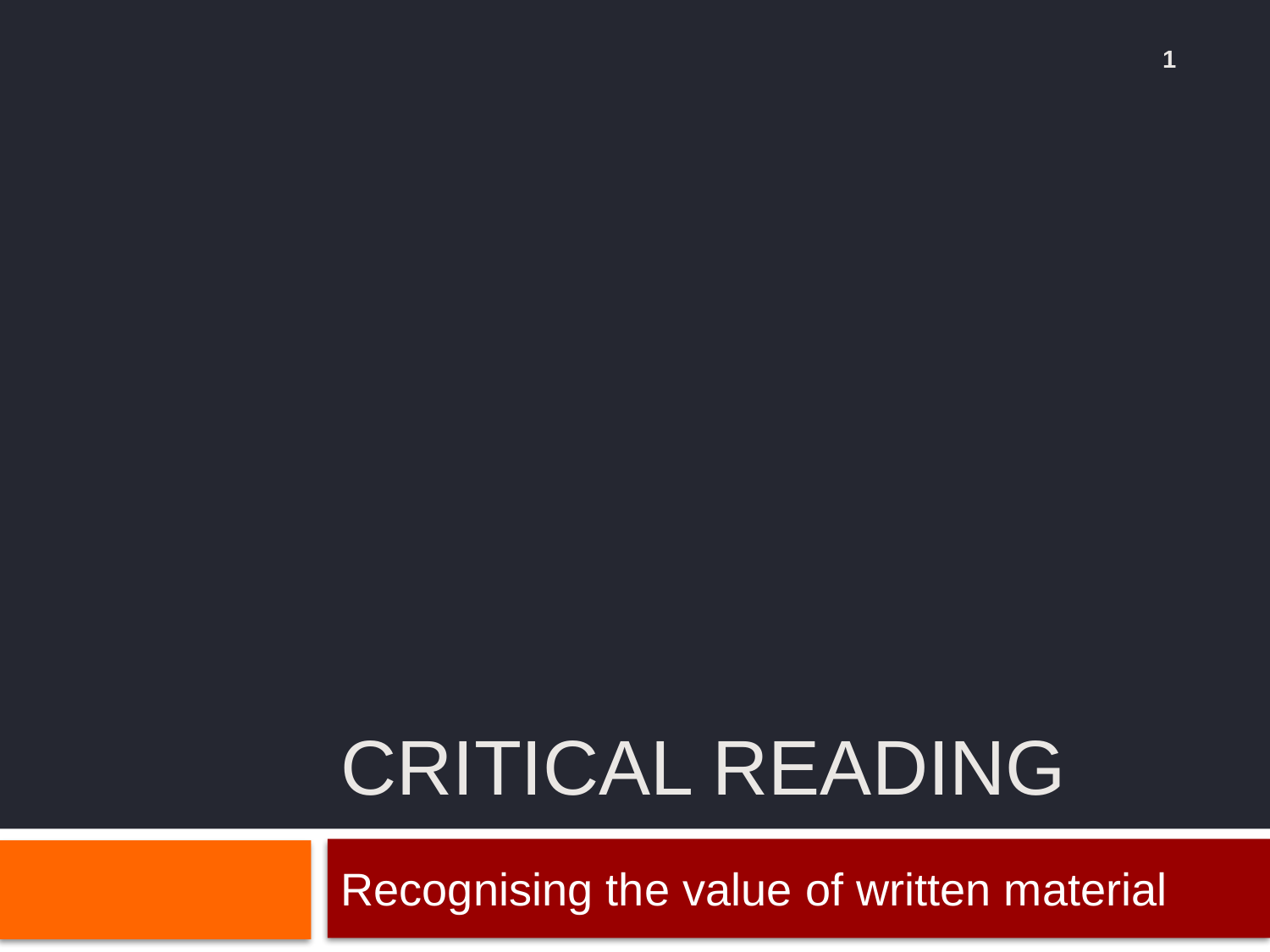

1
# Critical Reading
Recognising the value of written material